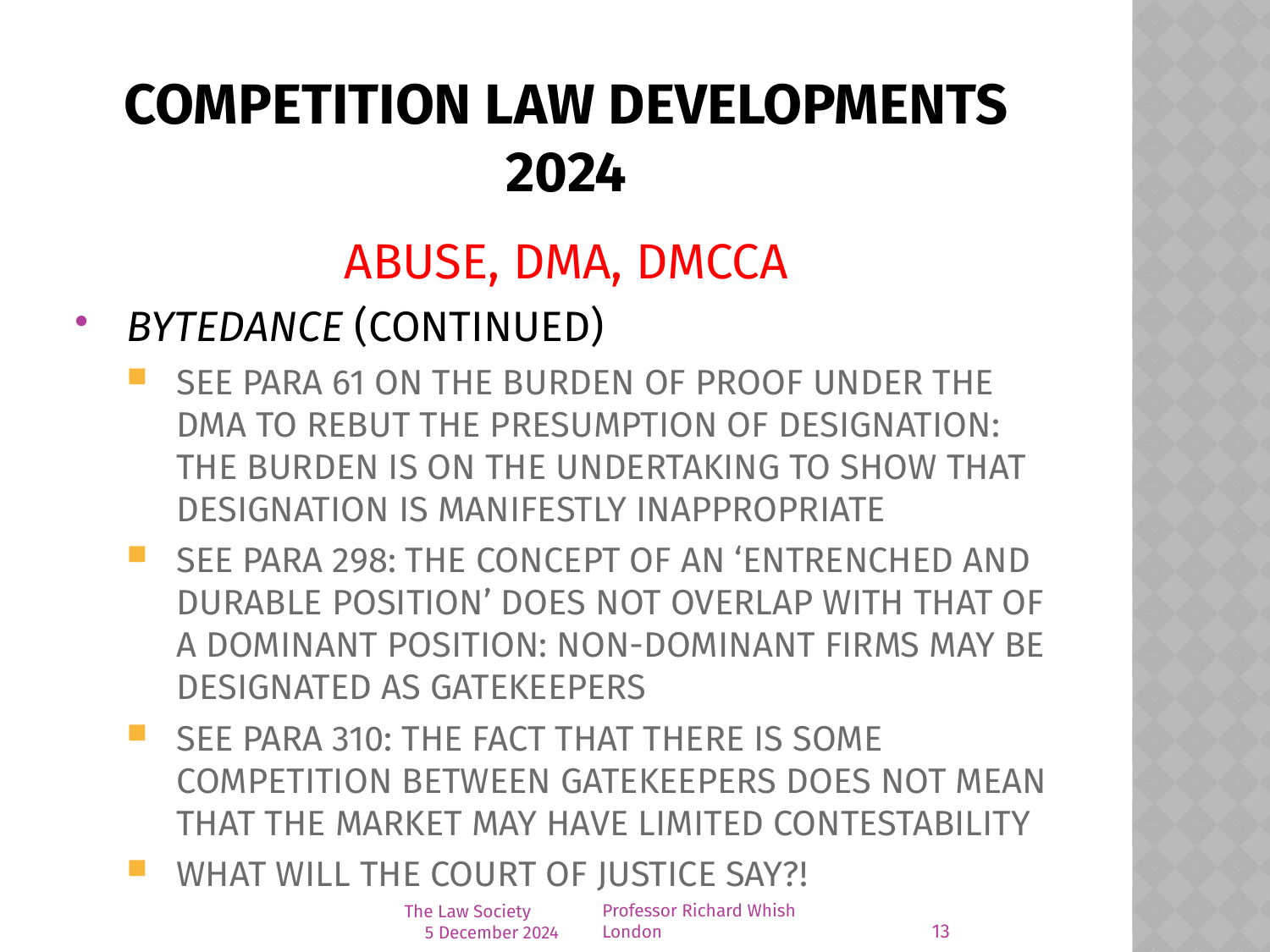

# Competition law developments 2024
ABUSE, DMA, DMCCA
BYTEDANCE (CONTINUED)
SEE PARA 61 ON THE BURDEN OF PROOF UNDER THE DMA TO REBUT THE PRESUMPTION OF DESIGNATION: THE BURDEN IS ON THE UNDERTAKING TO SHOW THAT DESIGNATION IS MANIFESTLY INAPPROPRIATE
SEE PARA 298: THE CONCEPT OF AN ‘ENTRENCHED AND DURABLE POSITION’ DOES NOT OVERLAP WITH THAT OF A DOMINANT POSITION: NON-DOMINANT FIRMS MAY BE DESIGNATED AS GATEKEEPERS
SEE PARA 310: THE FACT THAT THERE IS SOME COMPETITION BETWEEN GATEKEEPERS DOES NOT MEAN THAT THE MARKET MAY HAVE LIMITED CONTESTABILITY
WHAT WILL THE COURT OF JUSTICE SAY?!
13
The Law Society
5 December 2024
Professor Richard Whish London